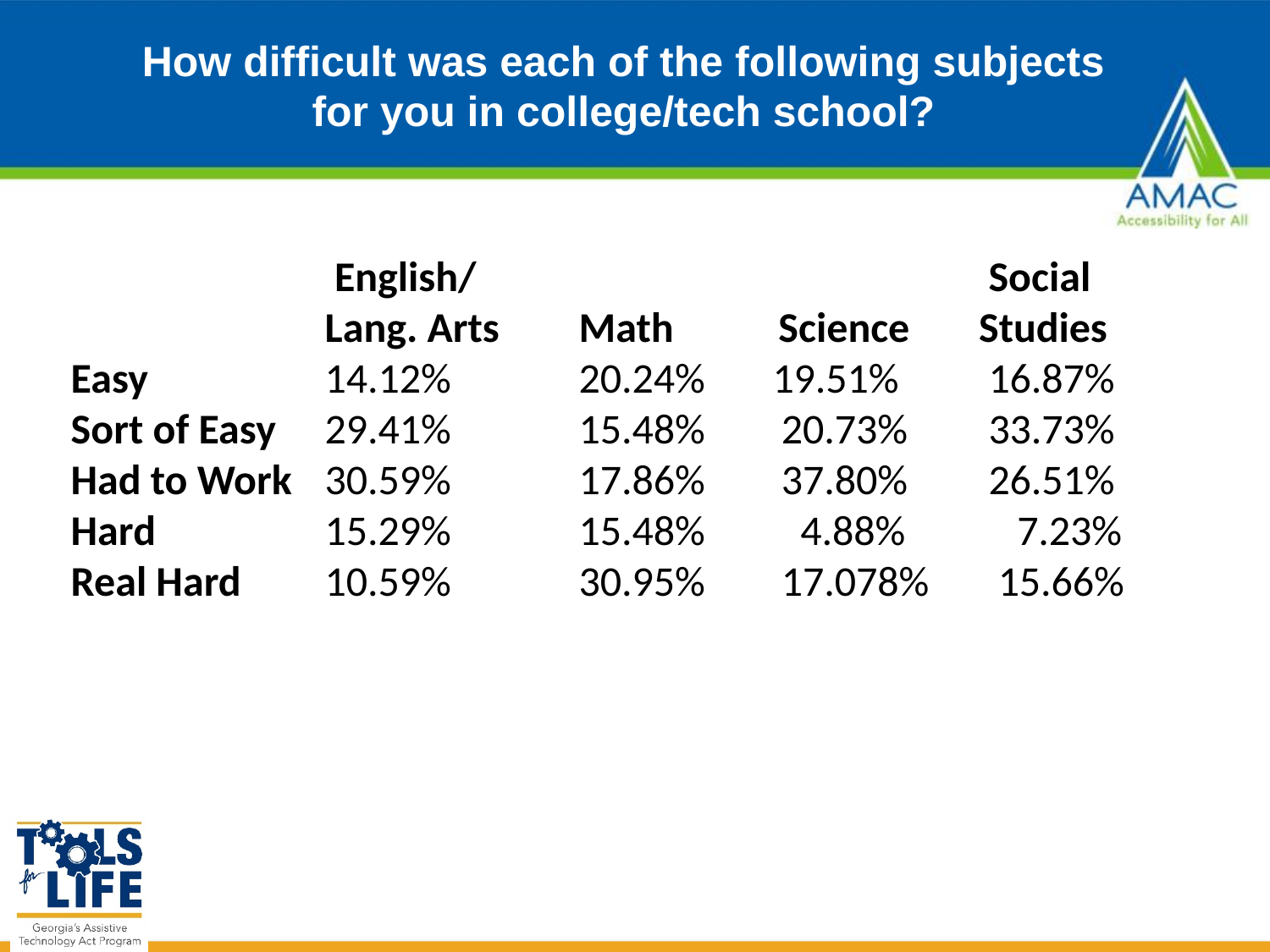

# How difficult was each of the following subjects for you in college/tech school?
		 English/				   Social
		Lang. Arts 	Math           Science	  Studies
Easy		14.12%		20.24%	       19.51%	   16.87%
Sort of Easy	29.41%	    	15.48%        20.73%	   33.73%
Had to Work 	30.59%	    	17.86%        37.80%	   26.51%
Hard	 	15.29%	    	15.48%          4.88%	      7.23%
Real Hard	10.59%	    	30.95%        17.078%	    15.66%